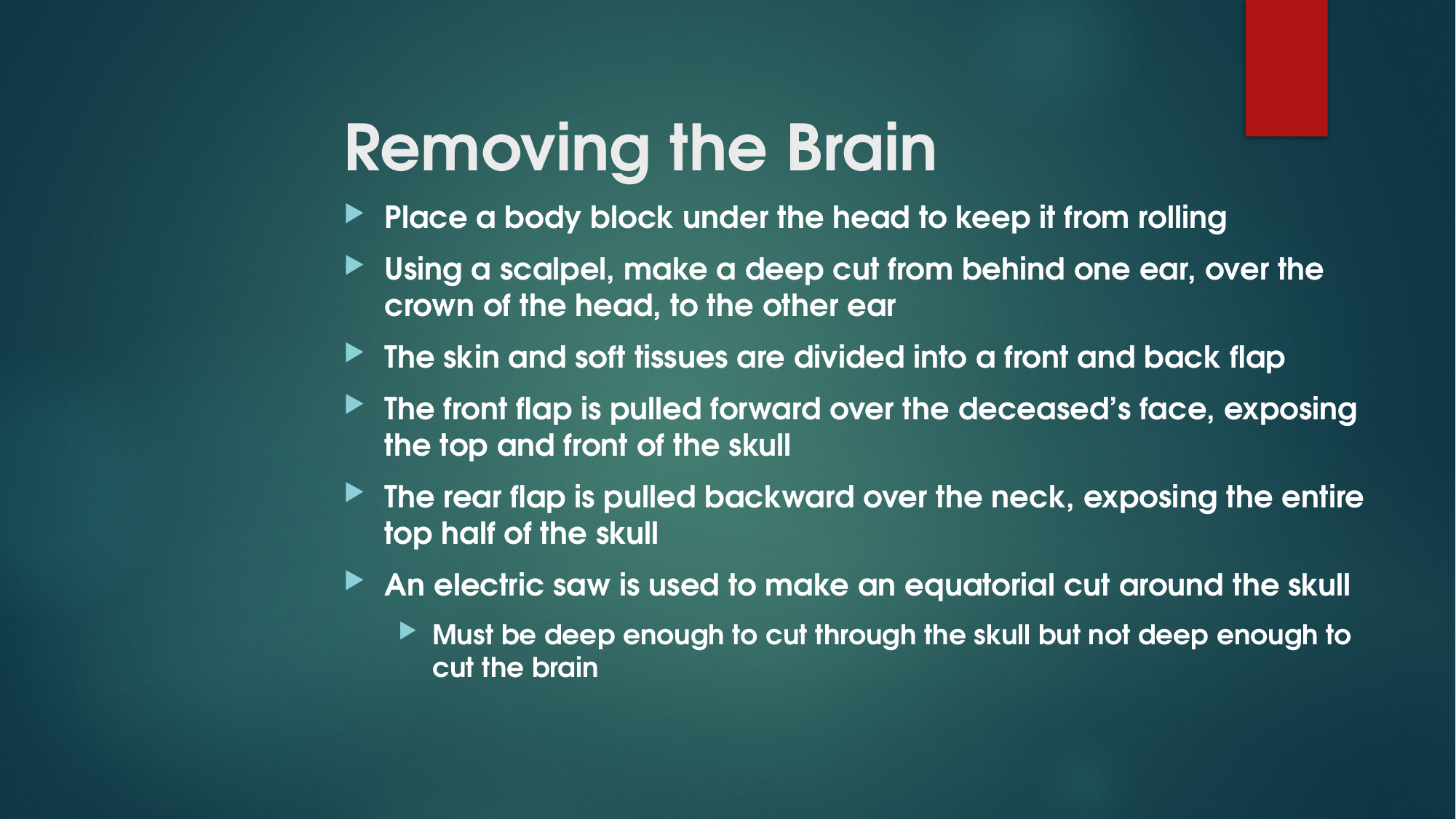

# Removing the Brain
Place a body block under the head to keep it from rolling
Using a scalpel, make a deep cut from behind one ear, over the crown of the head, to the other ear
The skin and soft tissues are divided into a front and back flap
The front flap is pulled forward over the deceased’s face, exposing the top and front of the skull
The rear flap is pulled backward over the neck, exposing the entire top half of the skull
An electric saw is used to make an equatorial cut around the skull
Must be deep enough to cut through the skull but not deep enough to cut the brain